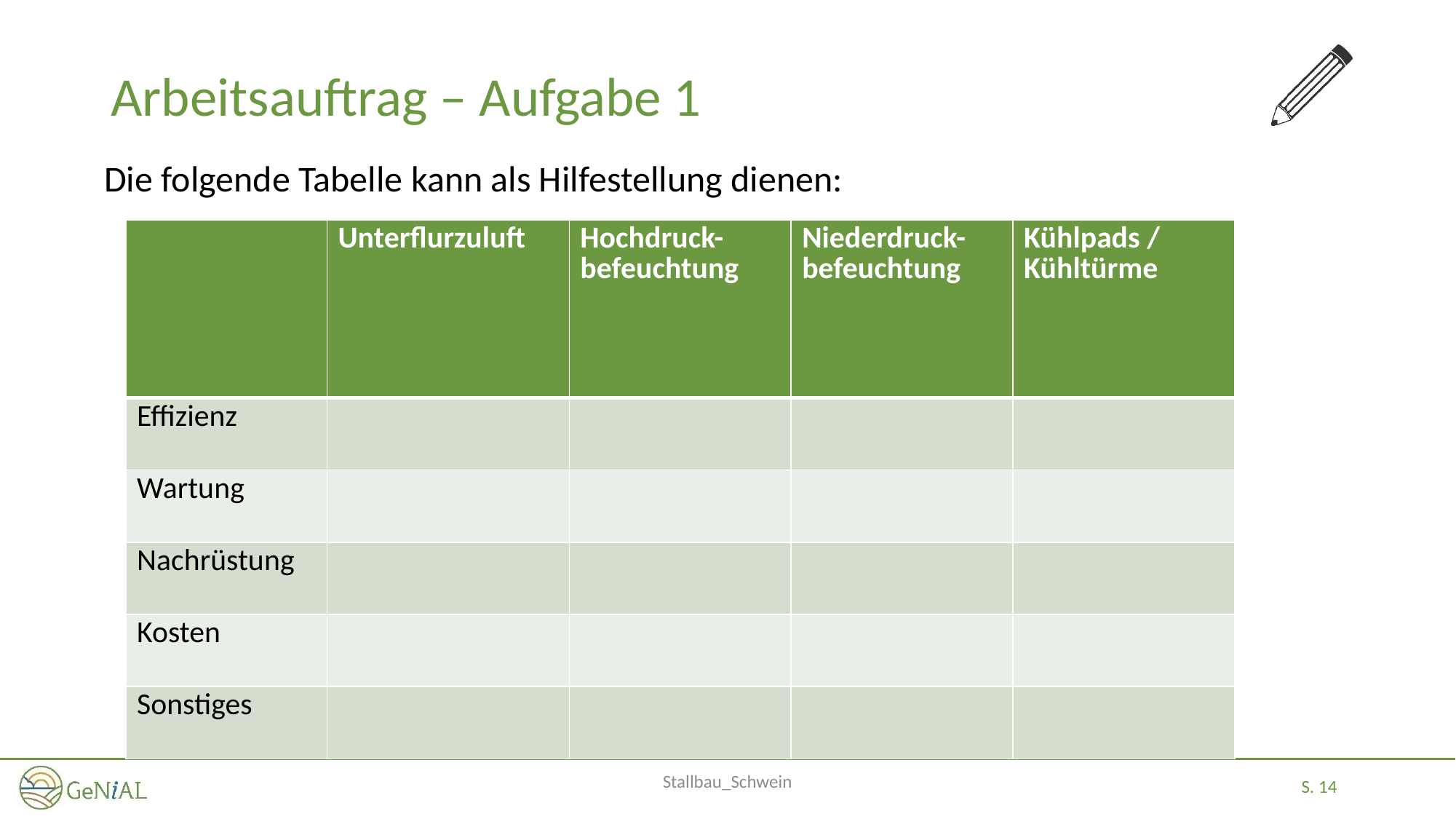

# Arbeitsauftrag – Aufgabe 1
Die folgende Tabelle kann als Hilfestellung dienen:
|  | Unterflurzuluft | Hochdruck-befeuchtung | Niederdruck-befeuchtung | Kühlpads / Kühltürme |
| --- | --- | --- | --- | --- |
| Effizienz |  |  |  |  |
| Wartung |  |  |  |  |
| Nachrüstung |  |  |  |  |
| Kosten |  |  |  |  |
| Sonstiges |  |  |  |  |
Stallbau_Schwein